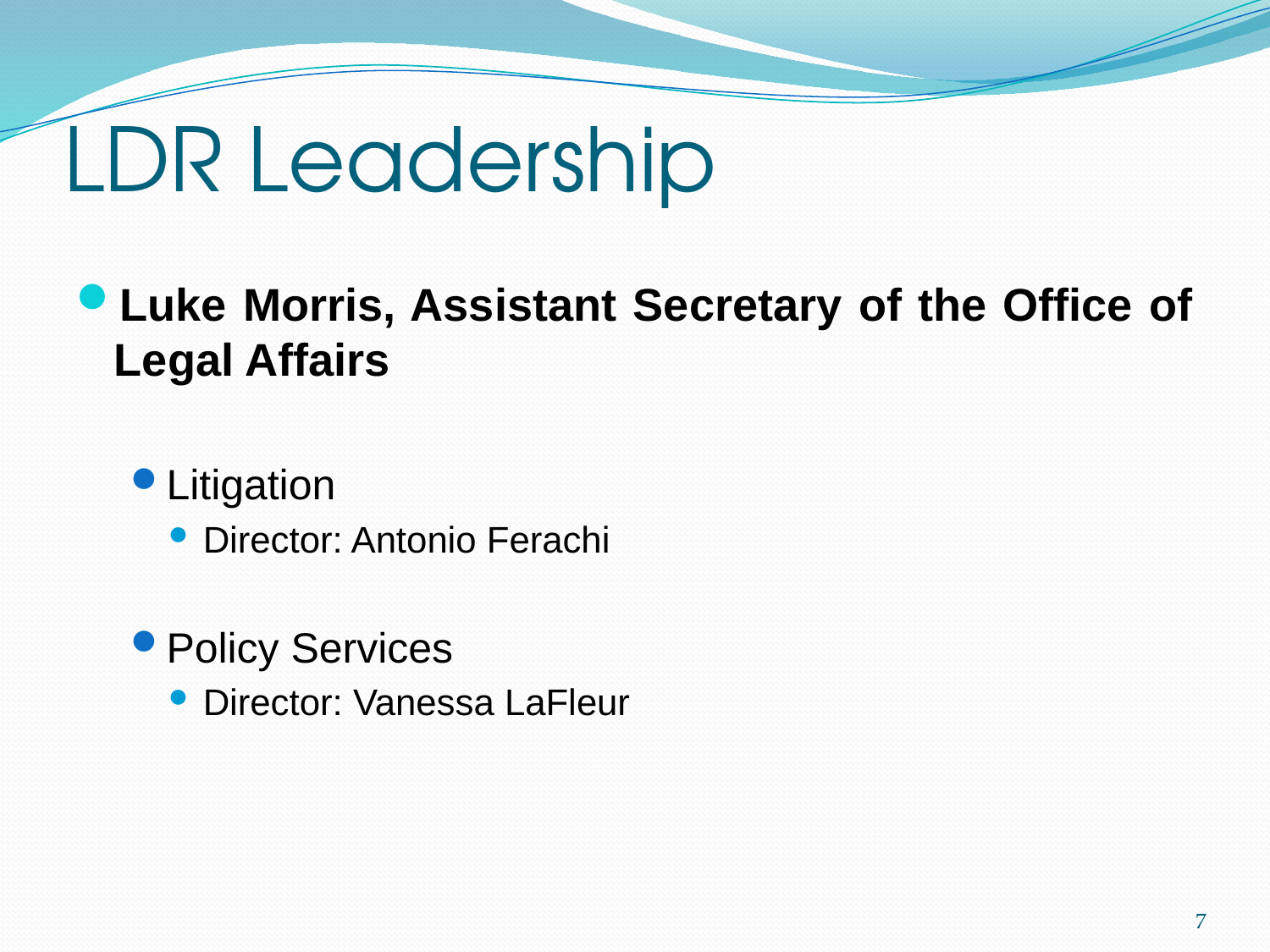

# LDR Leadership
Luke Morris, Assistant Secretary of the Office of Legal Affairs

Litigation
Director: Antonio Ferachi

Policy Services
Director: Vanessa LaFleur

7